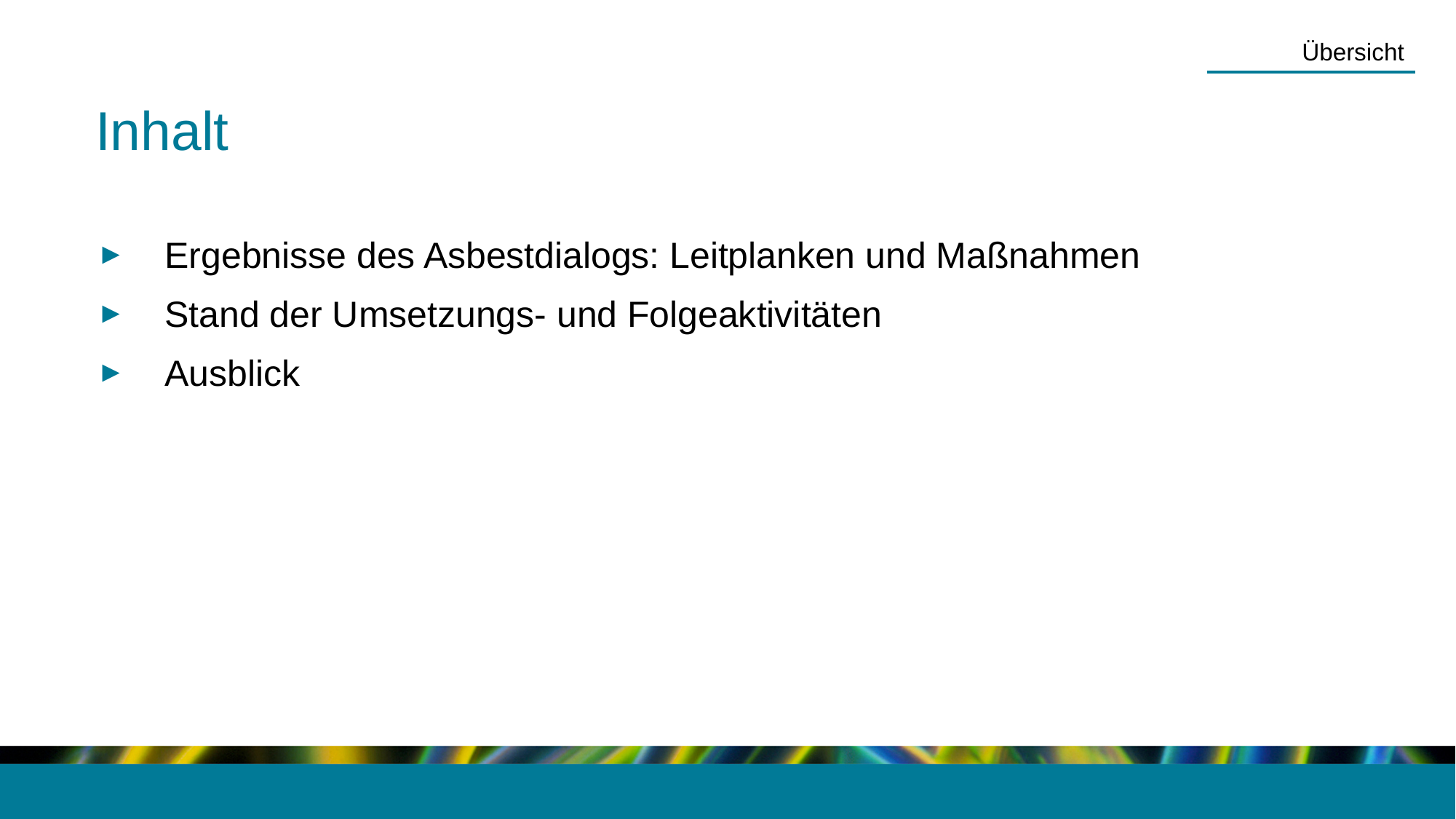

Übersicht

Inhalt
Ergebnisse des Asbestdialogs: Leitplanken und Maßnahmen
Stand der Umsetzungs- und Folgeaktivitäten
Ausblick